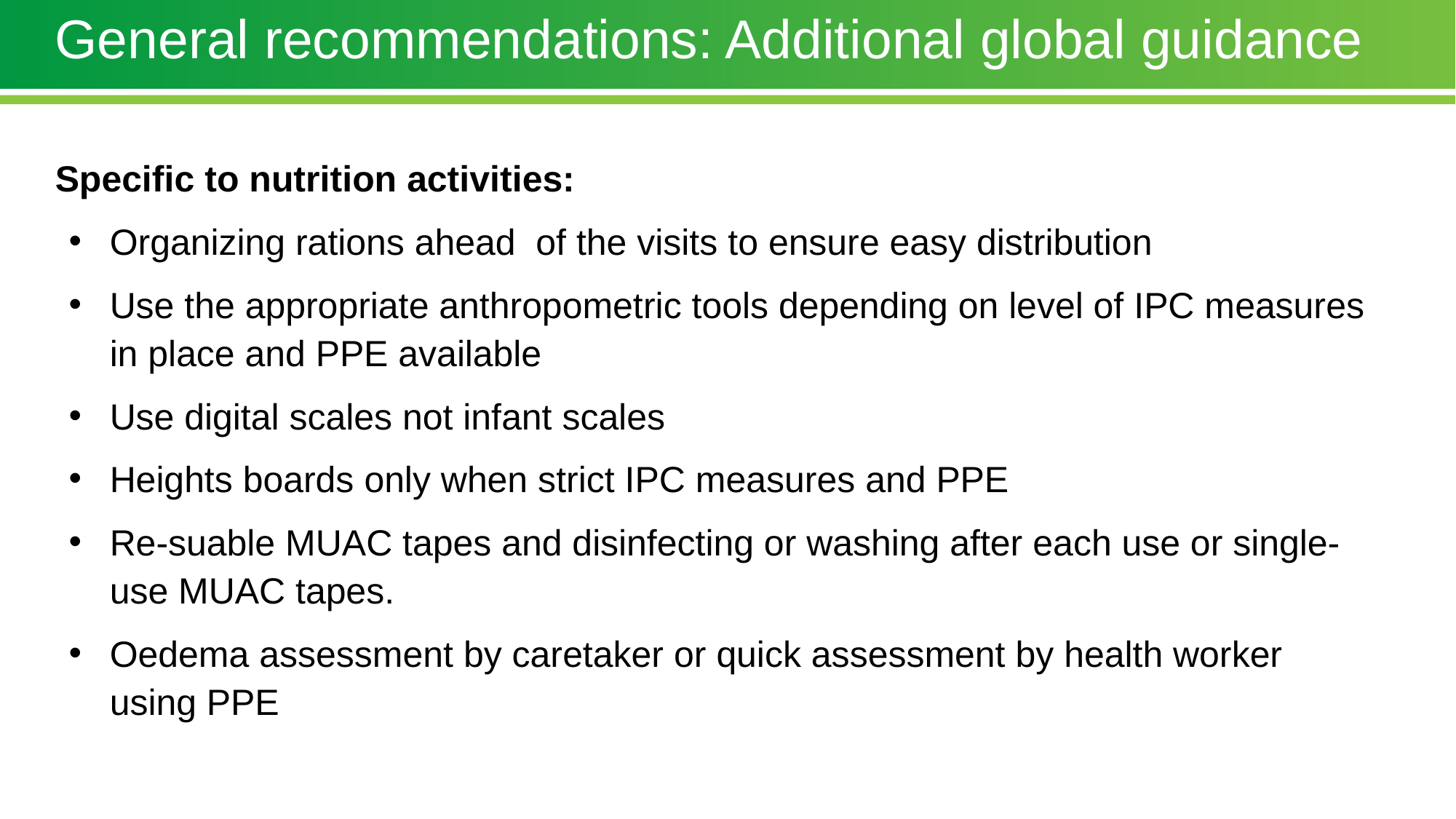

# General recommendations: Additional global guidance
Specific to nutrition activities:
Organizing rations ahead  of the visits to ensure easy distribution
Use the appropriate anthropometric tools depending on level of IPC measures in place and PPE available
Use digital scales not infant scales
Heights boards only when strict IPC measures and PPE
Re-suable MUAC tapes and disinfecting or washing after each use or single-use MUAC tapes.
Oedema assessment by caretaker or quick assessment by health worker using PPE